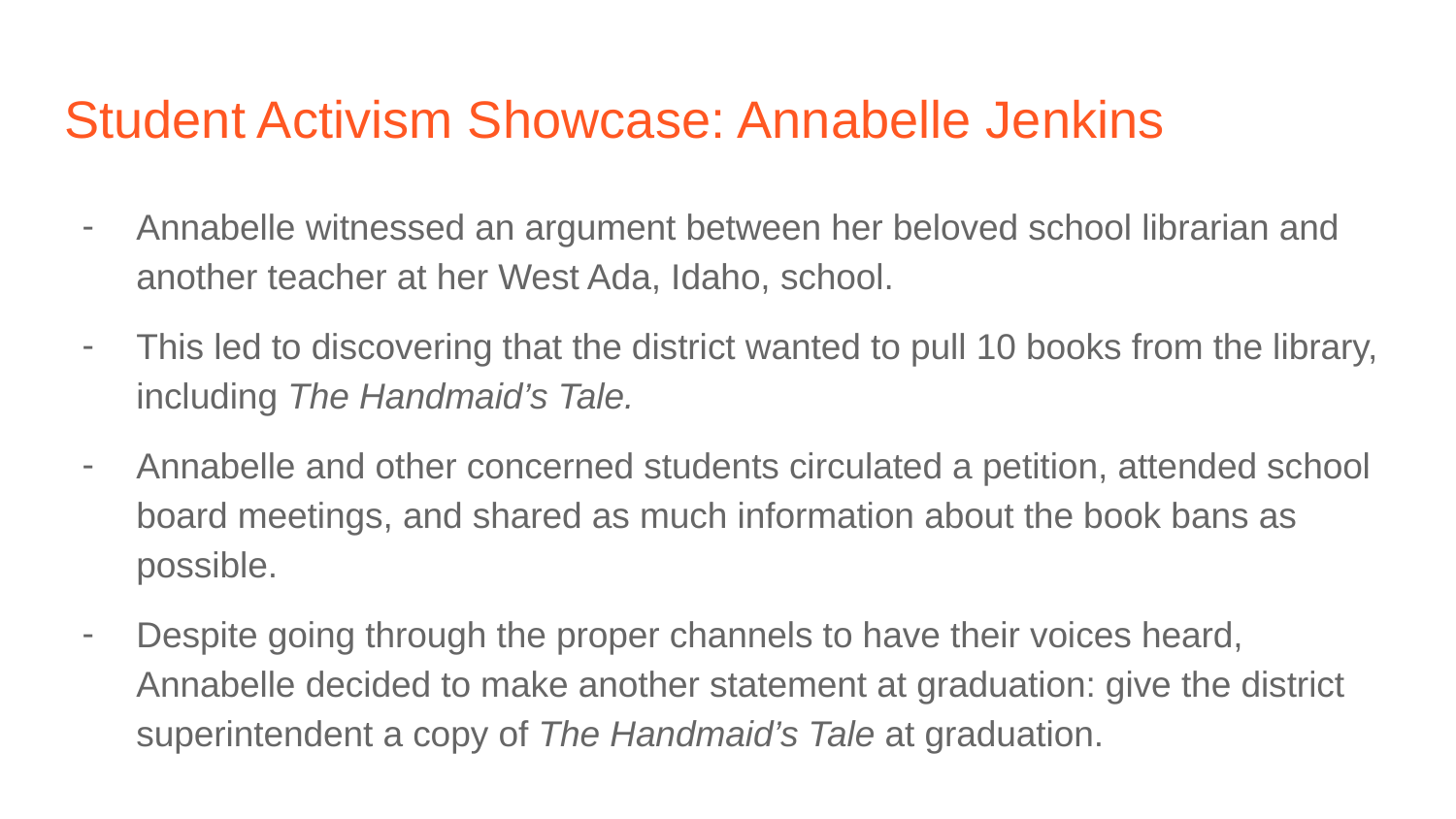

# Student Activism Showcase: Annabelle Jenkins
Annabelle witnessed an argument between her beloved school librarian and another teacher at her West Ada, Idaho, school.
This led to discovering that the district wanted to pull 10 books from the library, including The Handmaid’s Tale.
Annabelle and other concerned students circulated a petition, attended school board meetings, and shared as much information about the book bans as possible.
Despite going through the proper channels to have their voices heard, Annabelle decided to make another statement at graduation: give the district superintendent a copy of The Handmaid’s Tale at graduation.